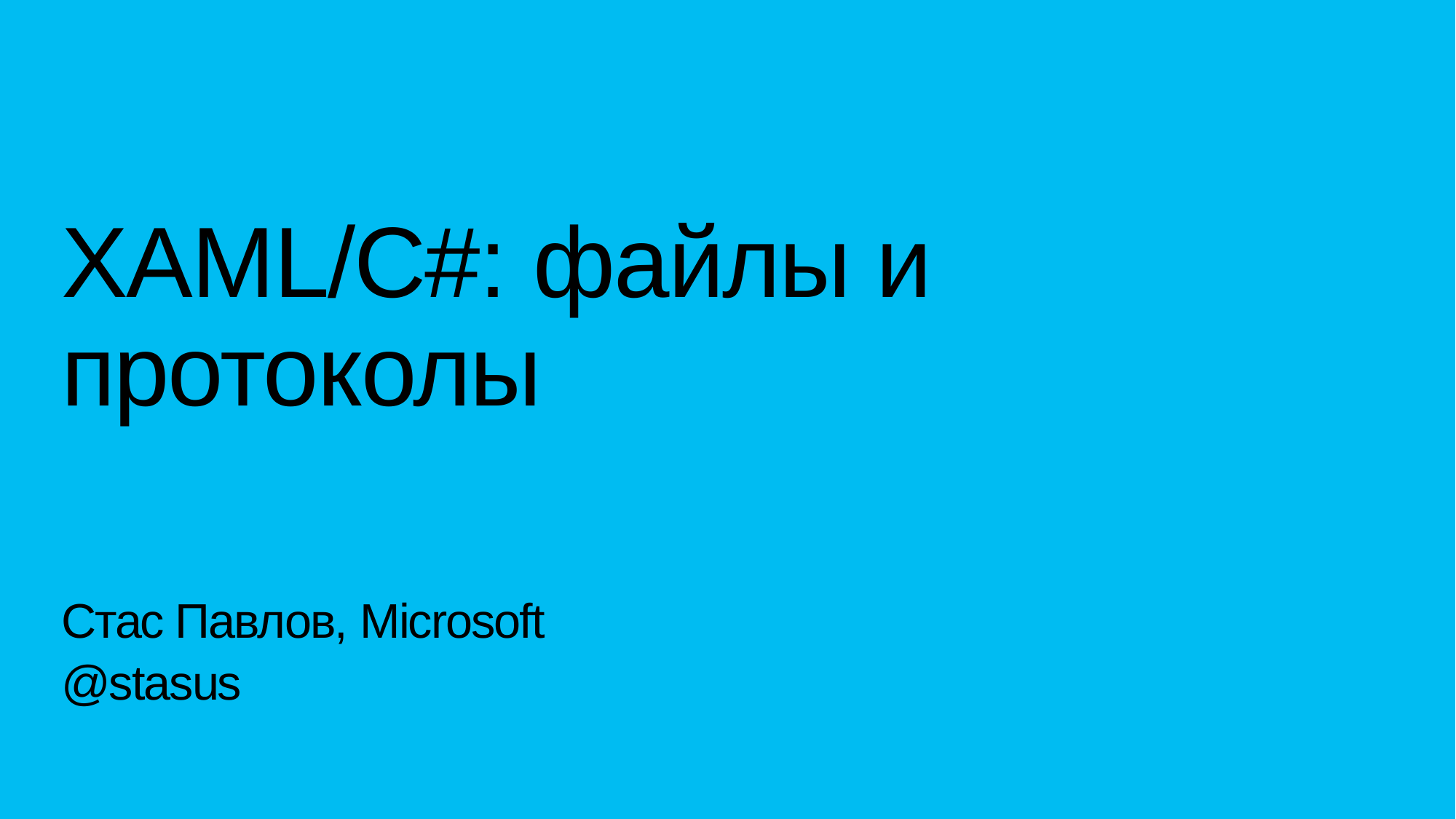

XAML/C#: файлы и протоколы
Стас Павлов, Microsoft
@stasus